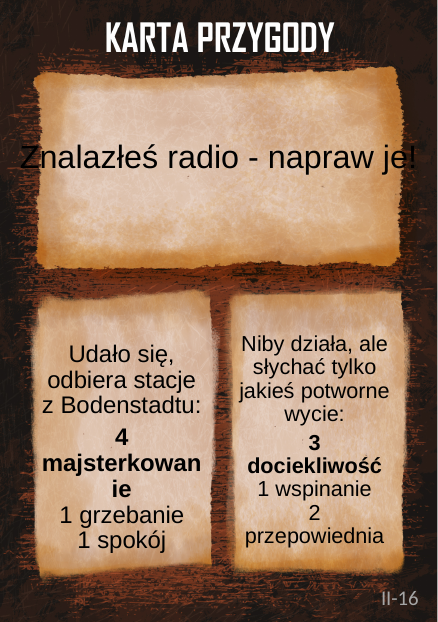

# Znalazłeś radio - napraw je!
Niby działa, ale słychać tylko jakieś potworne wycie:
3 dociekliwość
1 wspinanie
2 przepowiednia
Udało się, odbiera stacje
z Bodenstadtu:
4 majsterkowanie
1 grzebanie
1 spokój
II-16